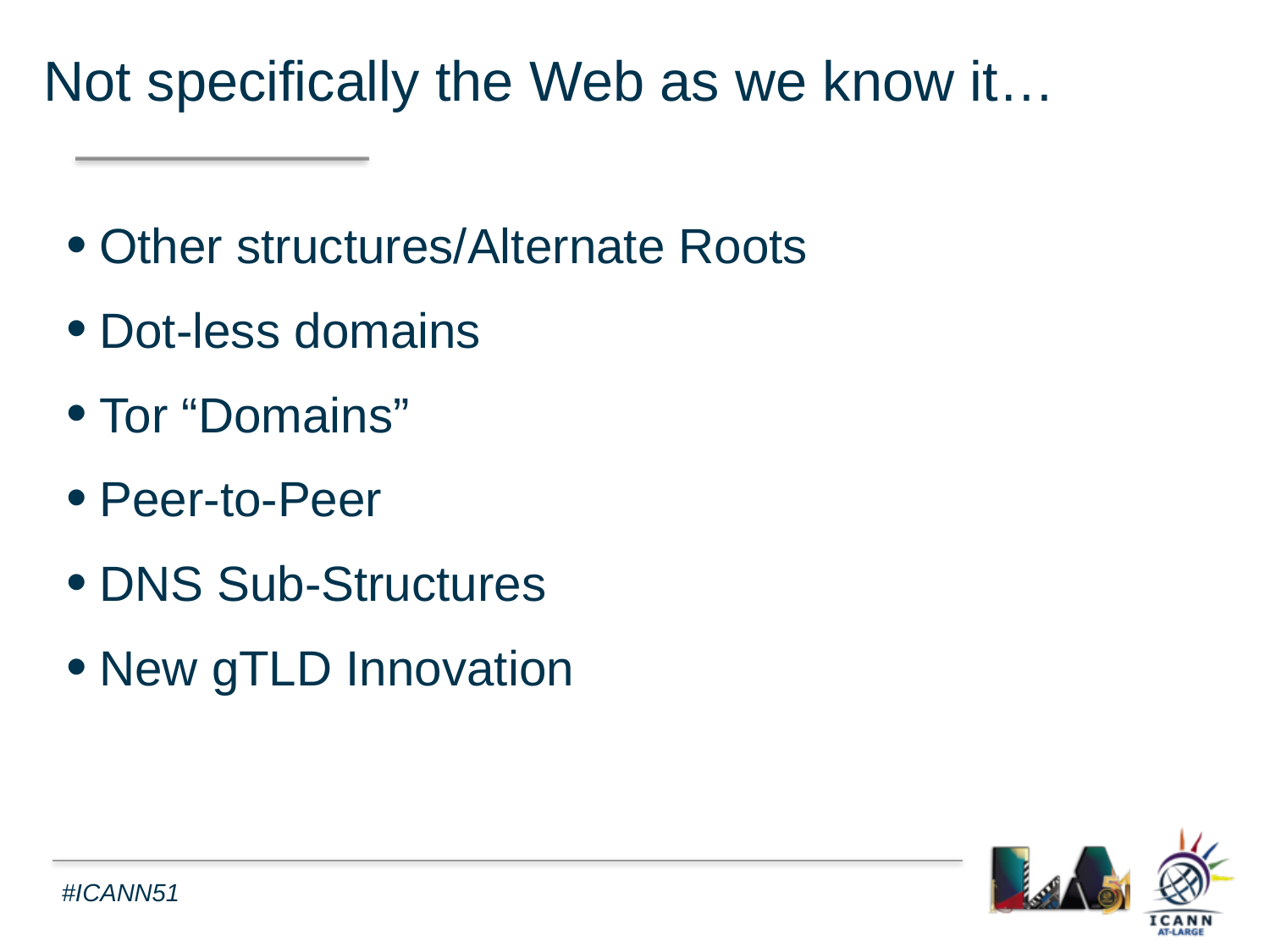

Not specifically the Web as we know it…
Other structures/Alternate Roots
Dot-less domains
Tor “Domains”
Peer-to-Peer
DNS Sub-Structures
New gTLD Innovation